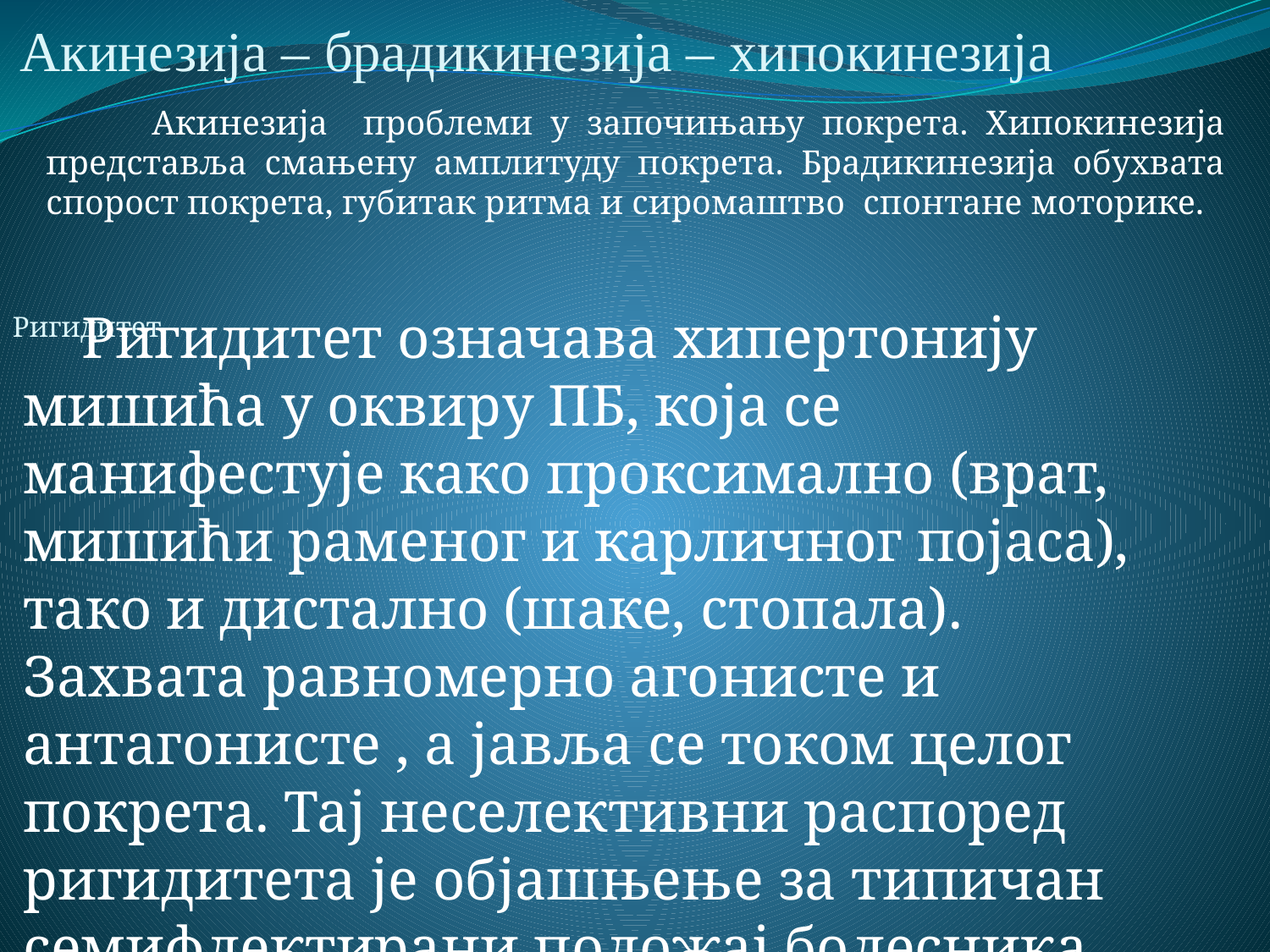

# Акинезија – брадикинезија – хипокинезија
            Акинезија  проблеми у започињању покрета. Хипокинезија представља смањену амплитуду покрета. Брадикинезија обухвата спорост покрета, губитак ритма и сиромаштво  спонтане моторике.

Ригидитет

    Ригидитет означава хипертонију мишића у оквиру ПБ, која се манифестује како проксимално (врат, мишићи раменог и карличног појаса), тако и дистално (шаке, стопала). Захвата равномерно агонисте и антагонисте , а јавља се током целог покрета. Тај неселективни распоред  ригидитета је објашњење за типичан семифлектирани положај болесника